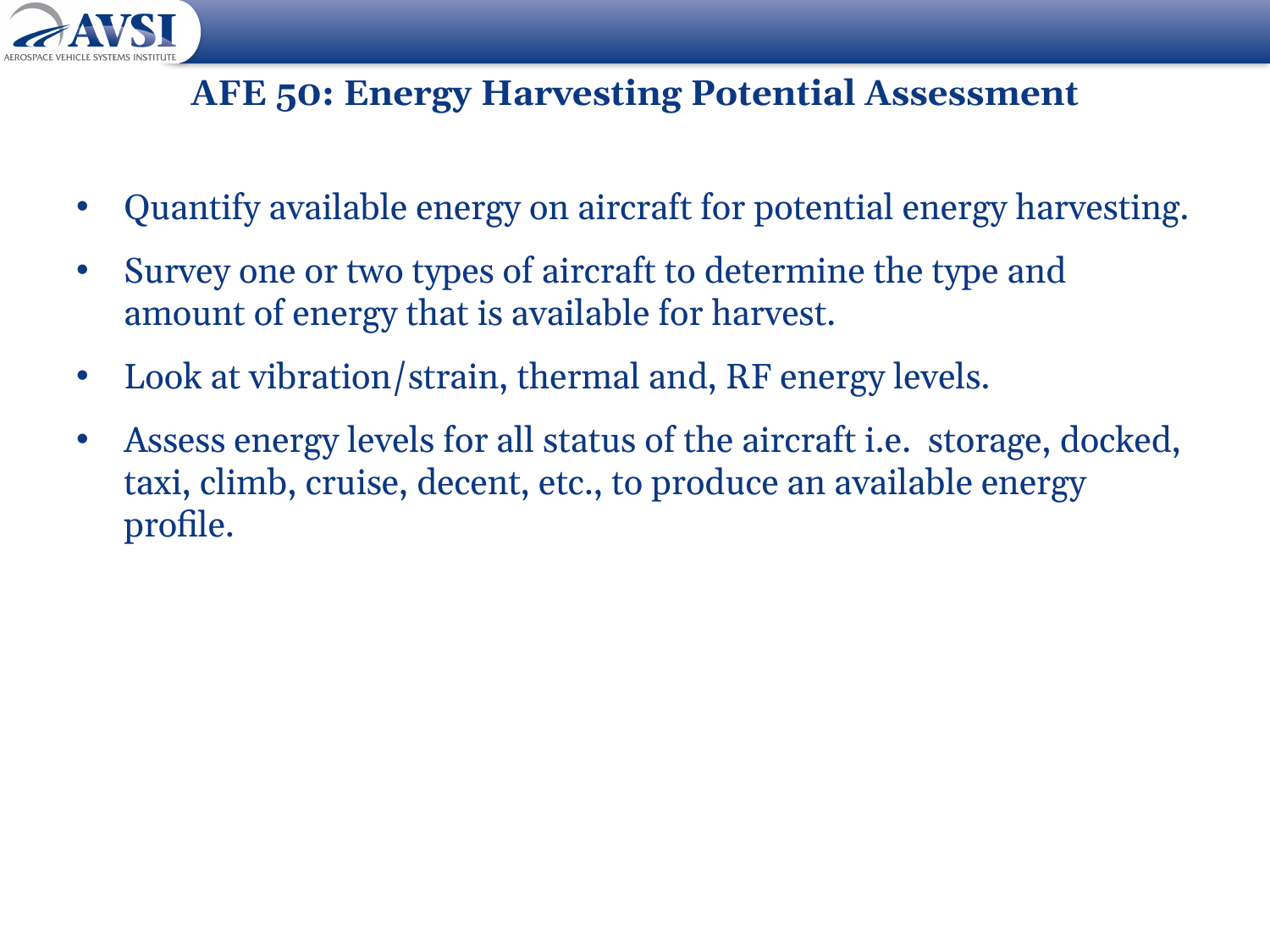

# AFE 50: Energy Harvesting Potential Assessment
Quantify available energy on aircraft for potential energy harvesting.
Survey one or two types of aircraft to determine the type and amount of energy that is available for harvest.
Look at vibration/strain, thermal and, RF energy levels.
Assess energy levels for all status of the aircraft i.e.  storage, docked, taxi, climb, cruise, decent, etc., to produce an available energy profile.